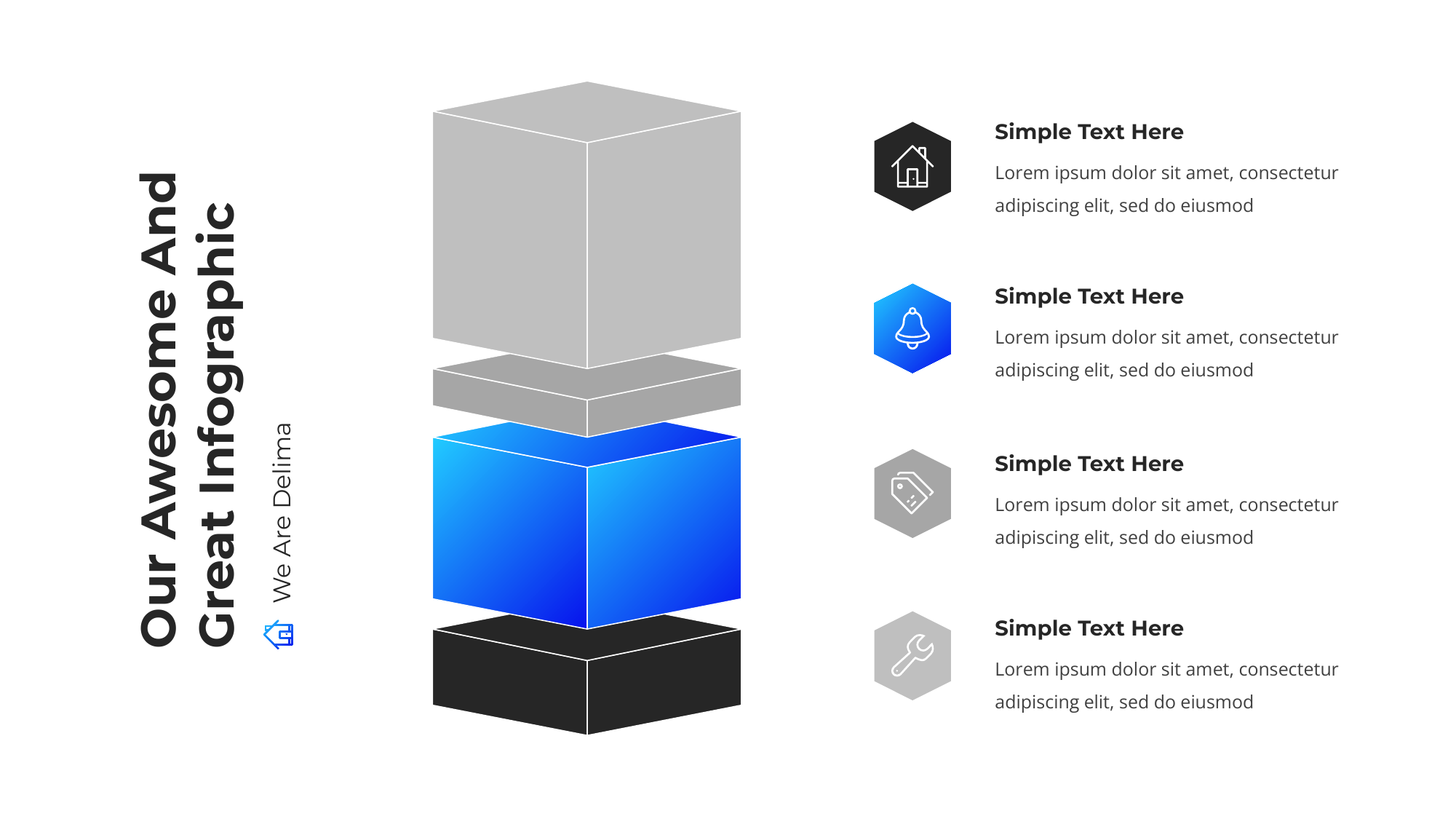

Simple Text Here
Lorem ipsum dolor sit amet, consectetur adipiscing elit, sed do eiusmod

Simple Text Here
Lorem ipsum dolor sit amet, consectetur adipiscing elit, sed do eiusmod

Our Awesome And Great Infographic
We Are Delima

Simple Text Here
Lorem ipsum dolor sit amet, consectetur adipiscing elit, sed do eiusmod

Simple Text Here
Lorem ipsum dolor sit amet, consectetur adipiscing elit, sed do eiusmod